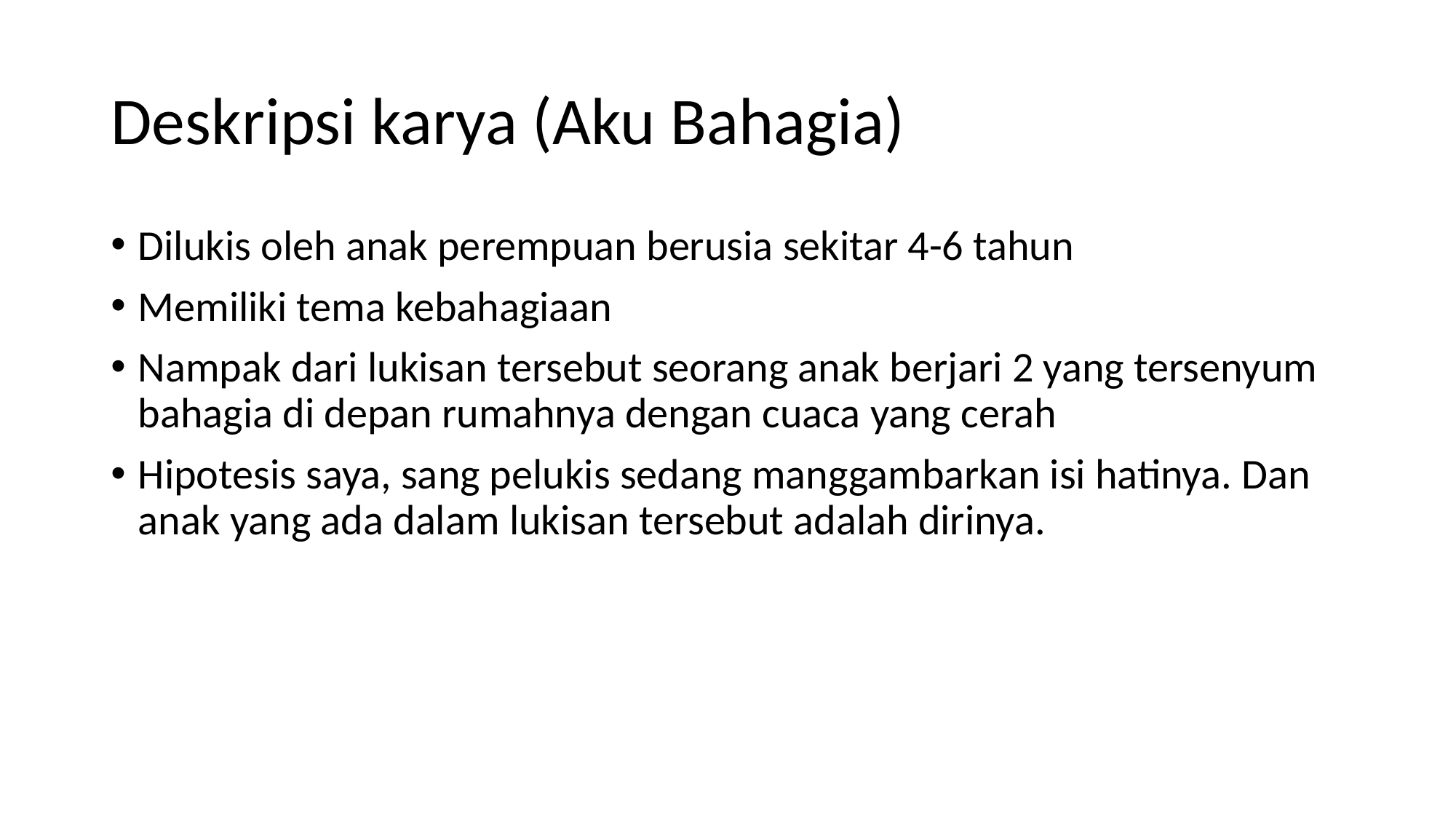

# Deskripsi karya (Aku Bahagia)
Dilukis oleh anak perempuan berusia sekitar 4-6 tahun
Memiliki tema kebahagiaan
Nampak dari lukisan tersebut seorang anak berjari 2 yang tersenyum bahagia di depan rumahnya dengan cuaca yang cerah
Hipotesis saya, sang pelukis sedang manggambarkan isi hatinya. Dan anak yang ada dalam lukisan tersebut adalah dirinya.